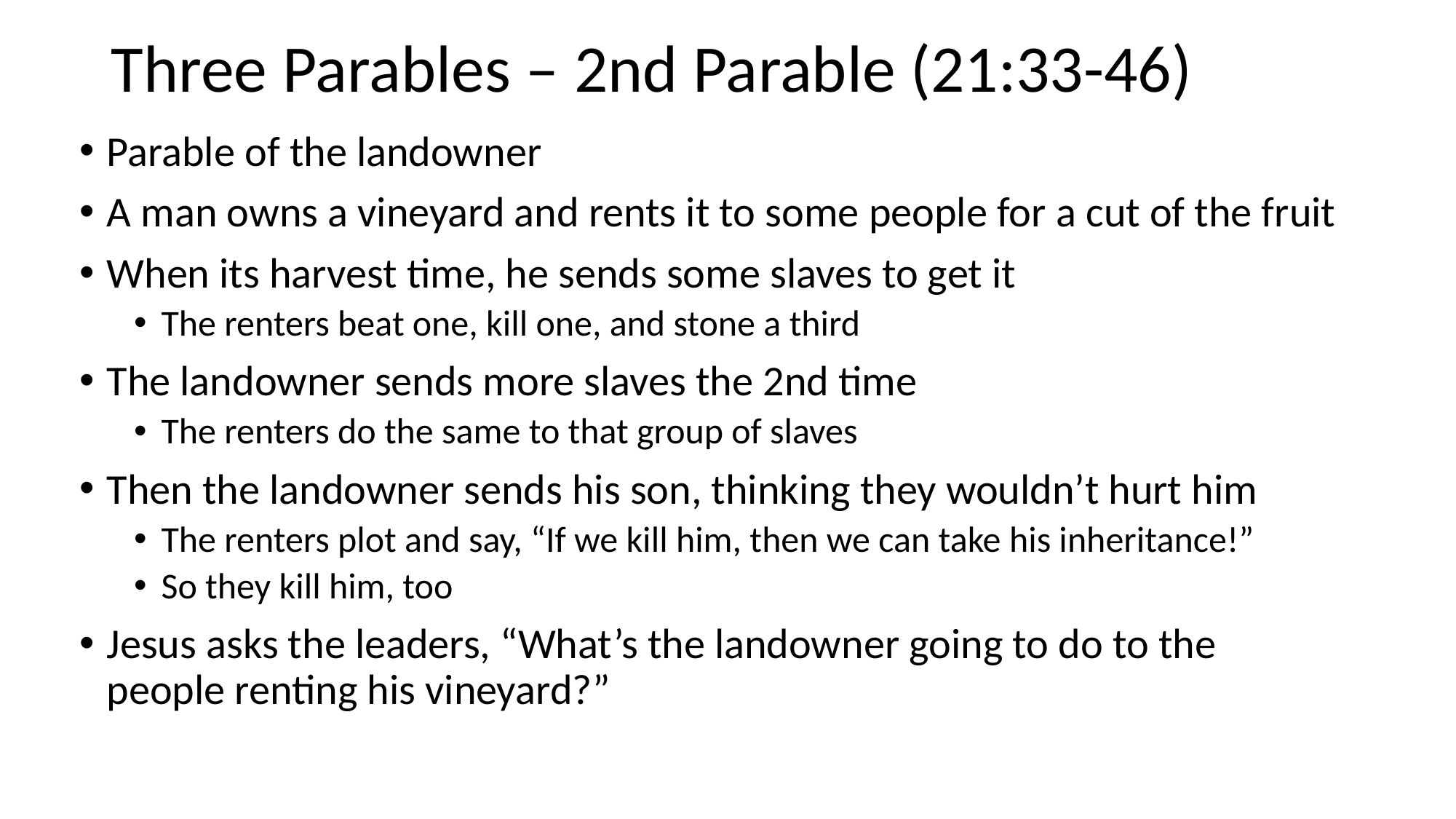

# Three Parables – 2nd Parable (21:33-46)
Parable of the landowner
A man owns a vineyard and rents it to some people for a cut of the fruit
When its harvest time, he sends some slaves to get it
The renters beat one, kill one, and stone a third
The landowner sends more slaves the 2nd time
The renters do the same to that group of slaves
Then the landowner sends his son, thinking they wouldn’t hurt him
The renters plot and say, “If we kill him, then we can take his inheritance!”
So they kill him, too
Jesus asks the leaders, “What’s the landowner going to do to the people renting his vineyard?”